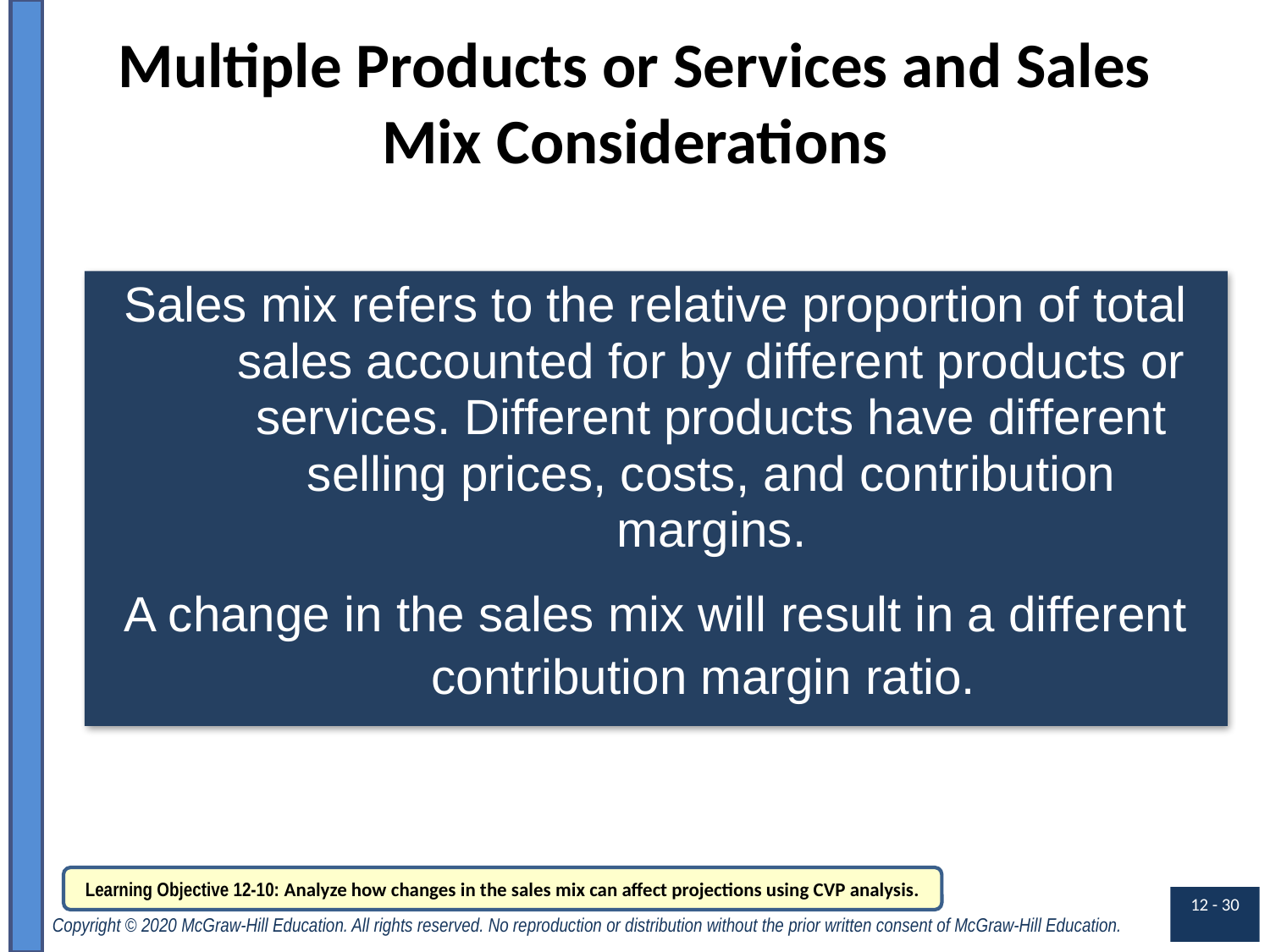

# Multiple Products or Services and Sales Mix Considerations

Sales mix refers to the relative proportion of total sales accounted for by different products or services. Different products have different selling prices, costs, and contribution margins.
A change in the sales mix will result in a different contribution margin ratio.
Learning Objective 12-10: Analyze how changes in the sales mix can affect projections using CVP analysis.